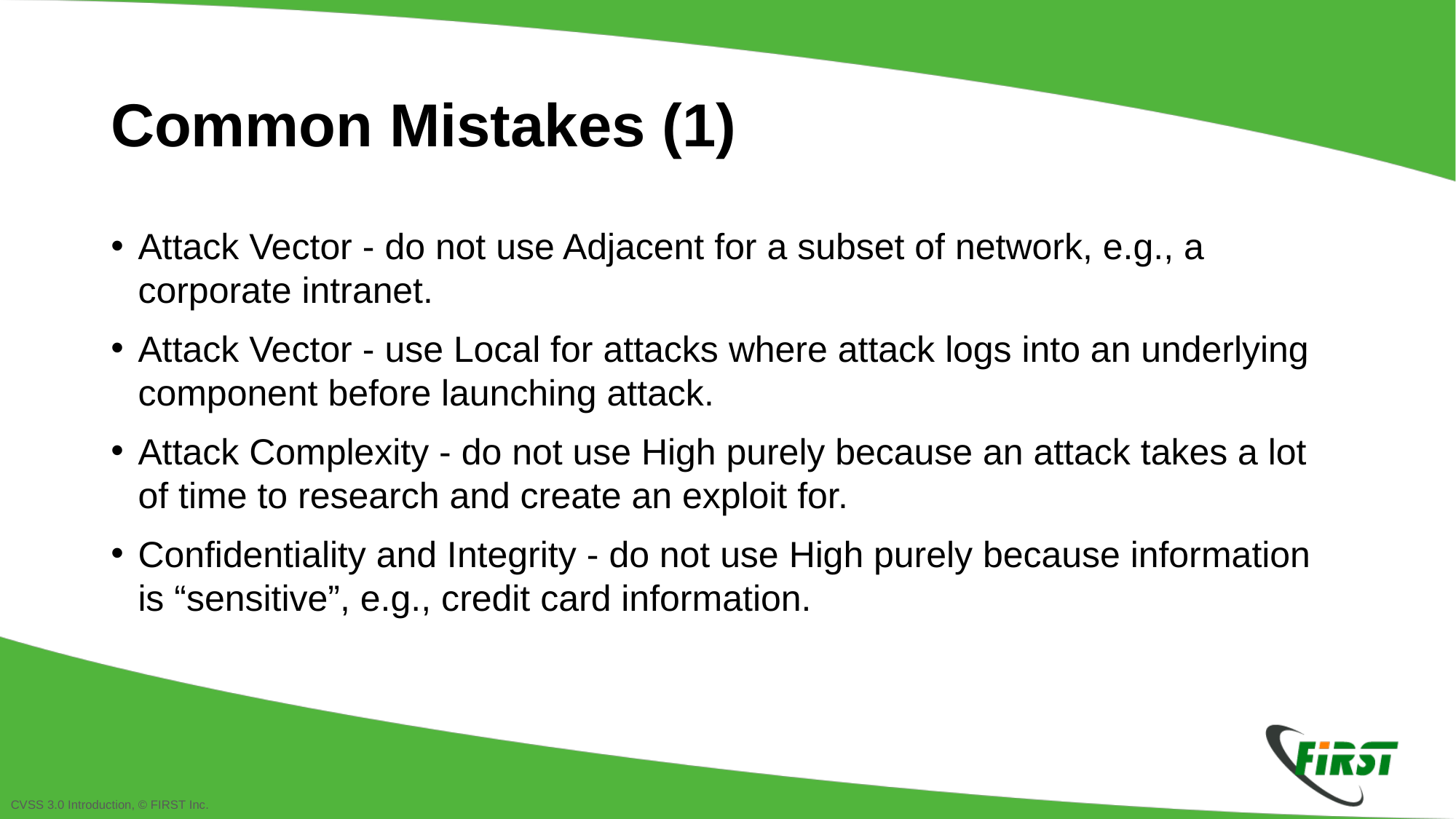

Common Mistakes (1)
Attack Vector - do not use Adjacent for a subset of network, e.g., a corporate intranet.
Attack Vector - use Local for attacks where attack logs into an underlying component before launching attack.
Attack Complexity - do not use High purely because an attack takes a lot of time to research and create an exploit for.
Confidentiality and Integrity - do not use High purely because information is “sensitive”, e.g., credit card information.